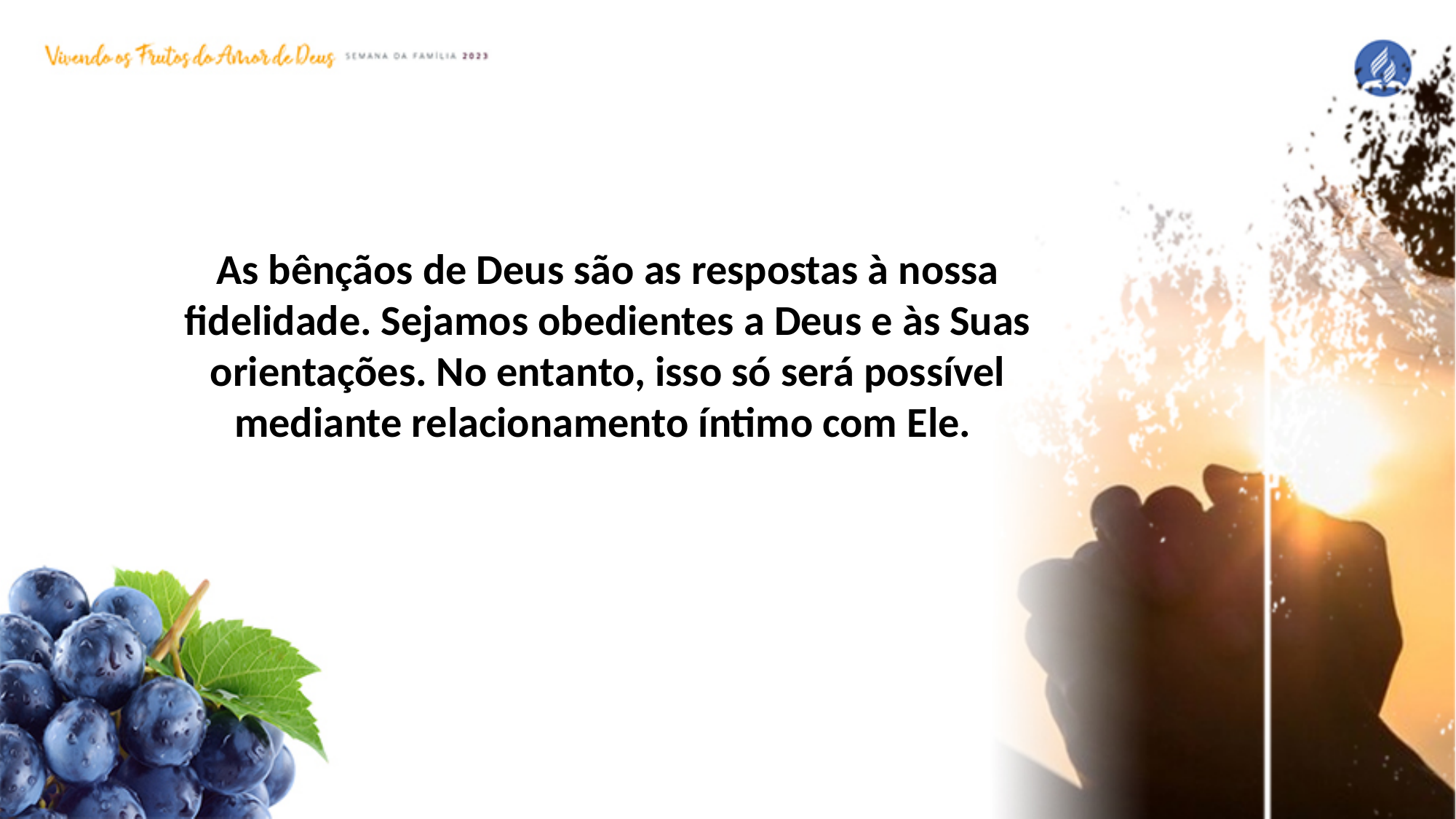

As bênçãos de Deus são as respostas à nossa fidelidade. Sejamos obedientes a Deus e às Suas orientações. No entanto, isso só será possível mediante relacionamento íntimo com Ele.